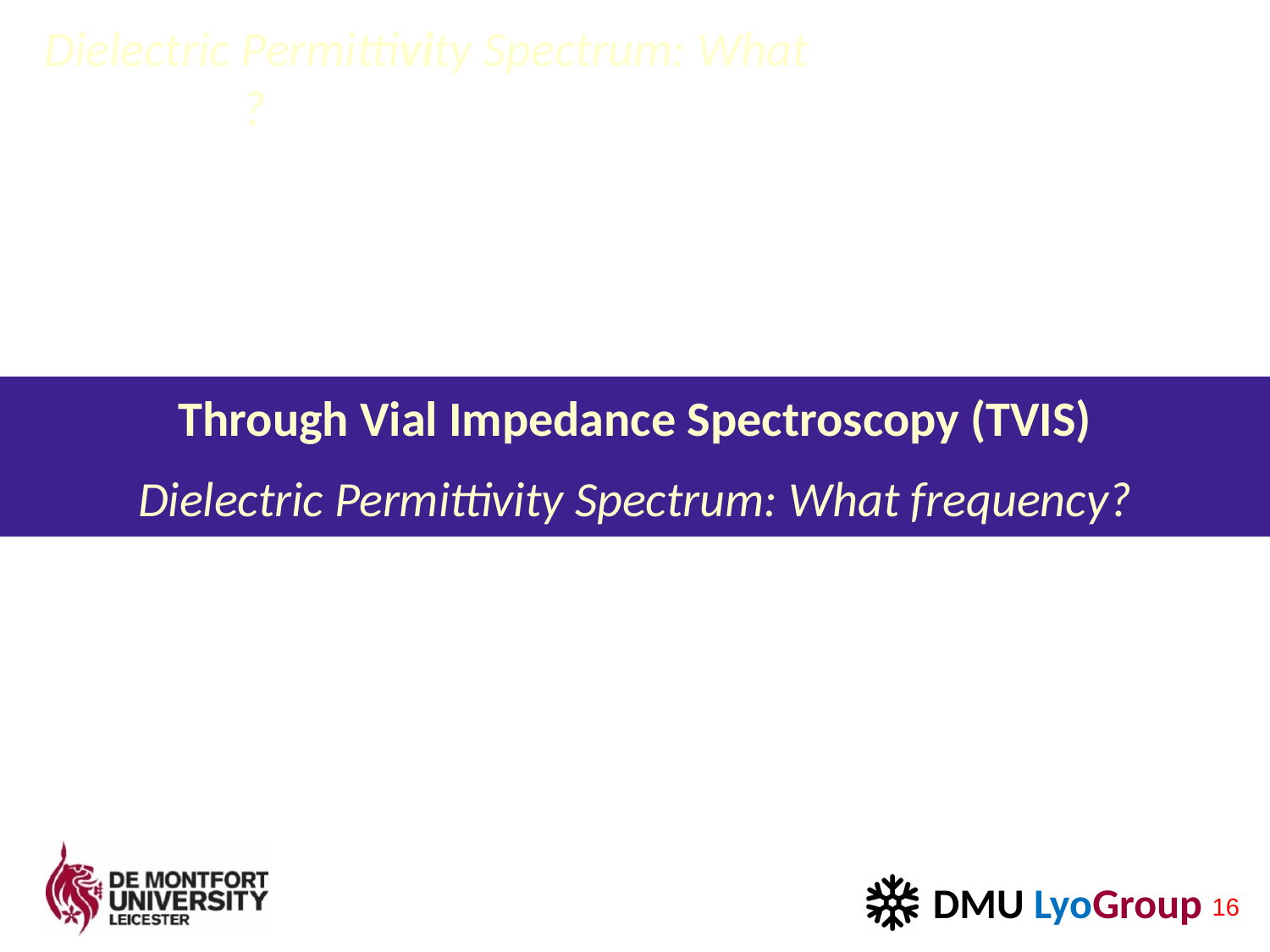

# Dielectric Permittivity Spectrum: What frequency?
Through Vial Impedance Spectroscopy (TVIS)
Dielectric Permittivity Spectrum: What frequency?